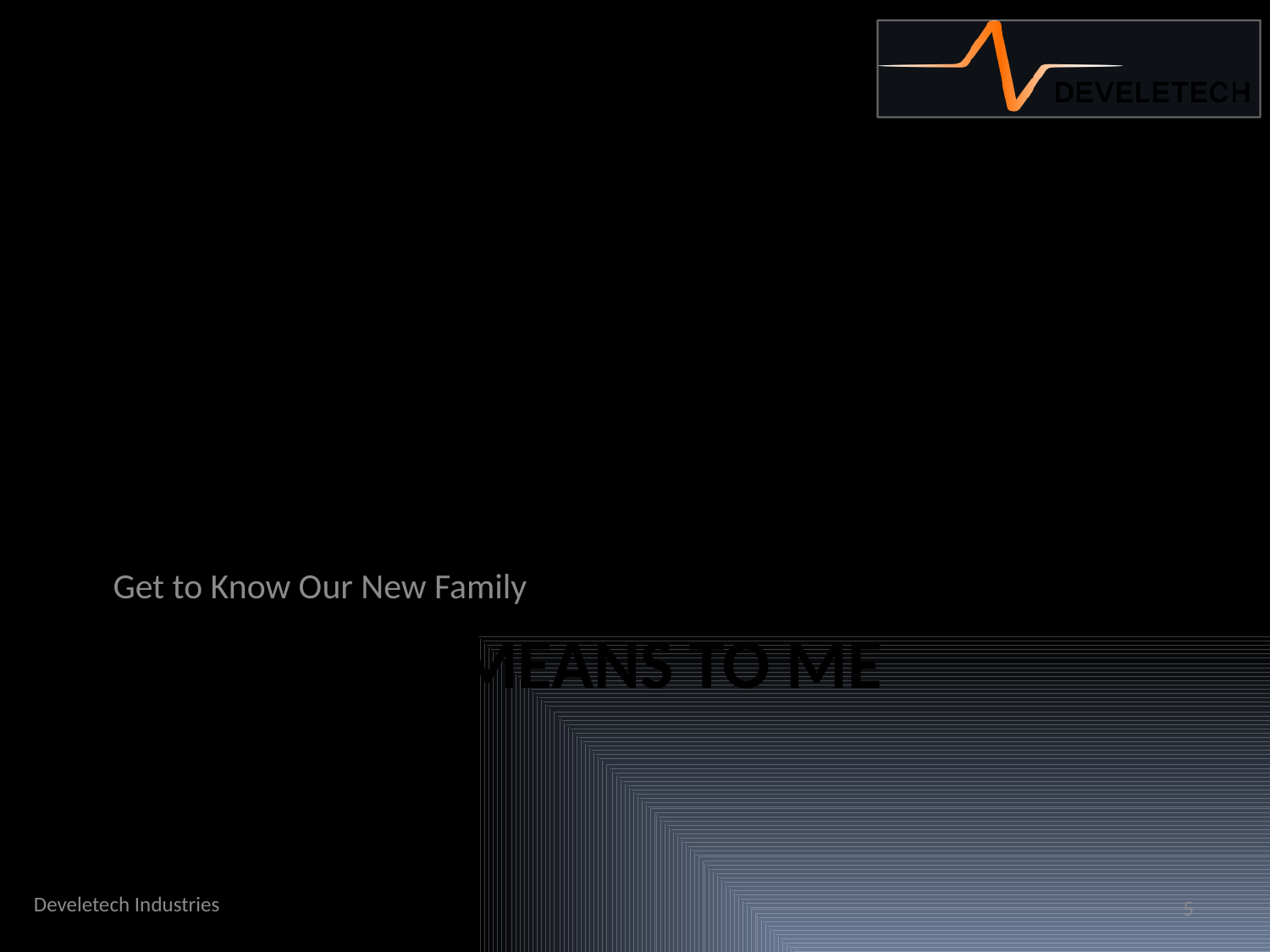

Get to Know Our New Family
# What This means to me
Develetech Industries
5